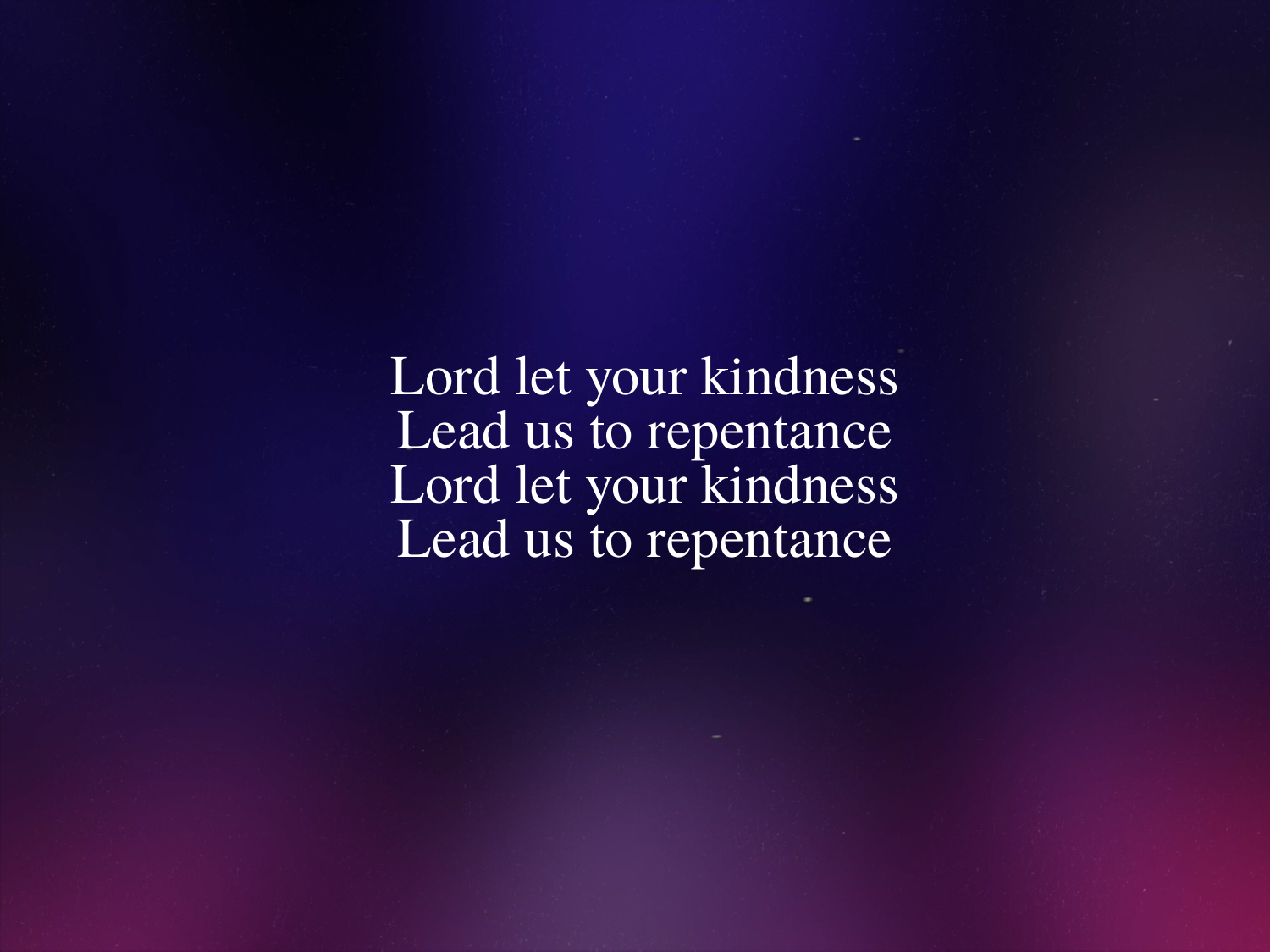

# Lord let your kindness Lead us to repentance Lord let your kindness Lead us to repentance